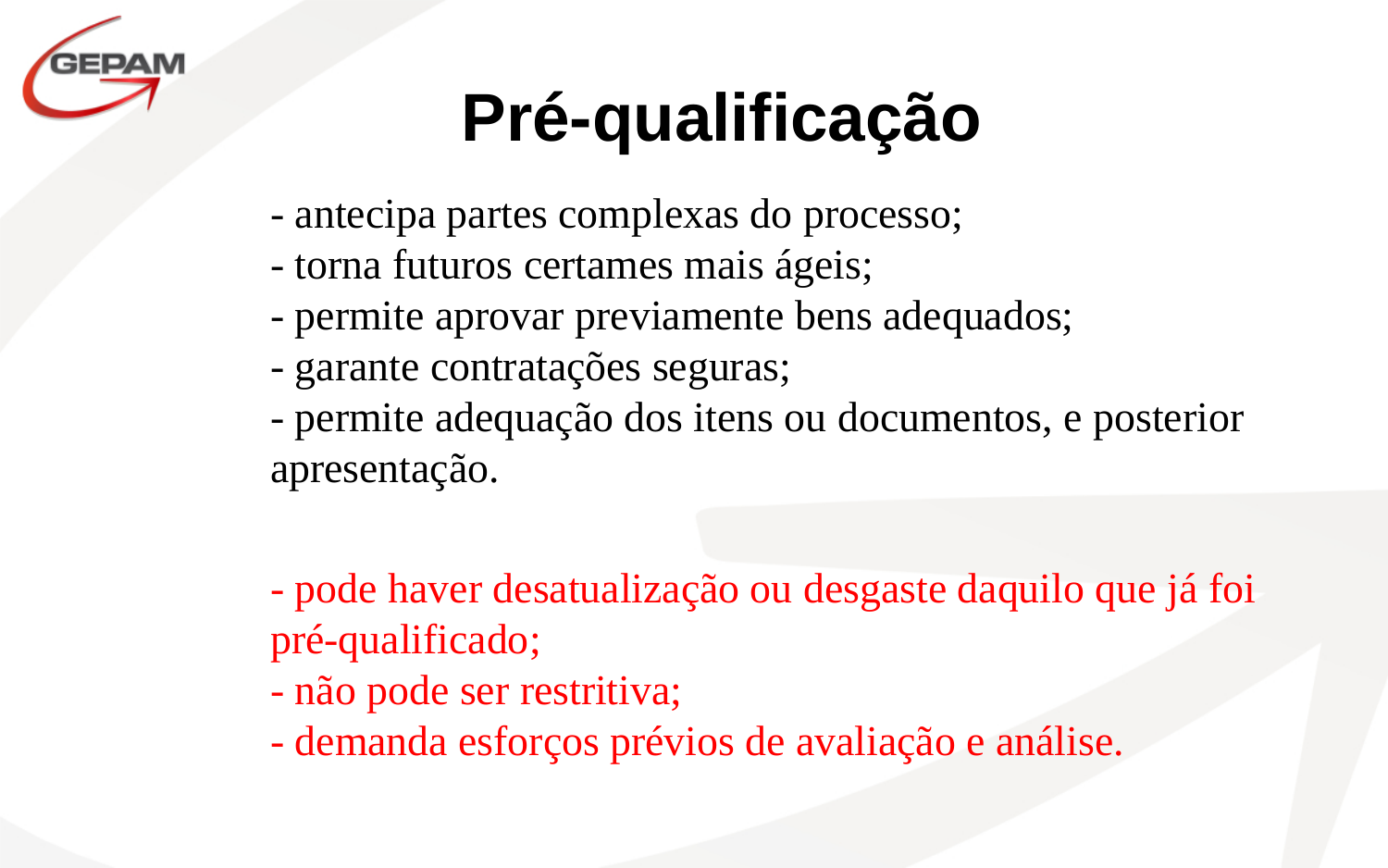

Pré-qualificação
- antecipa partes complexas do processo;
- torna futuros certames mais ágeis;
- permite aprovar previamente bens adequados;
- garante contratações seguras;
- permite adequação dos itens ou documentos, e posterior apresentação.
- pode haver desatualização ou desgaste daquilo que já foi pré-qualificado;
- não pode ser restritiva;
- demanda esforços prévios de avaliação e análise.